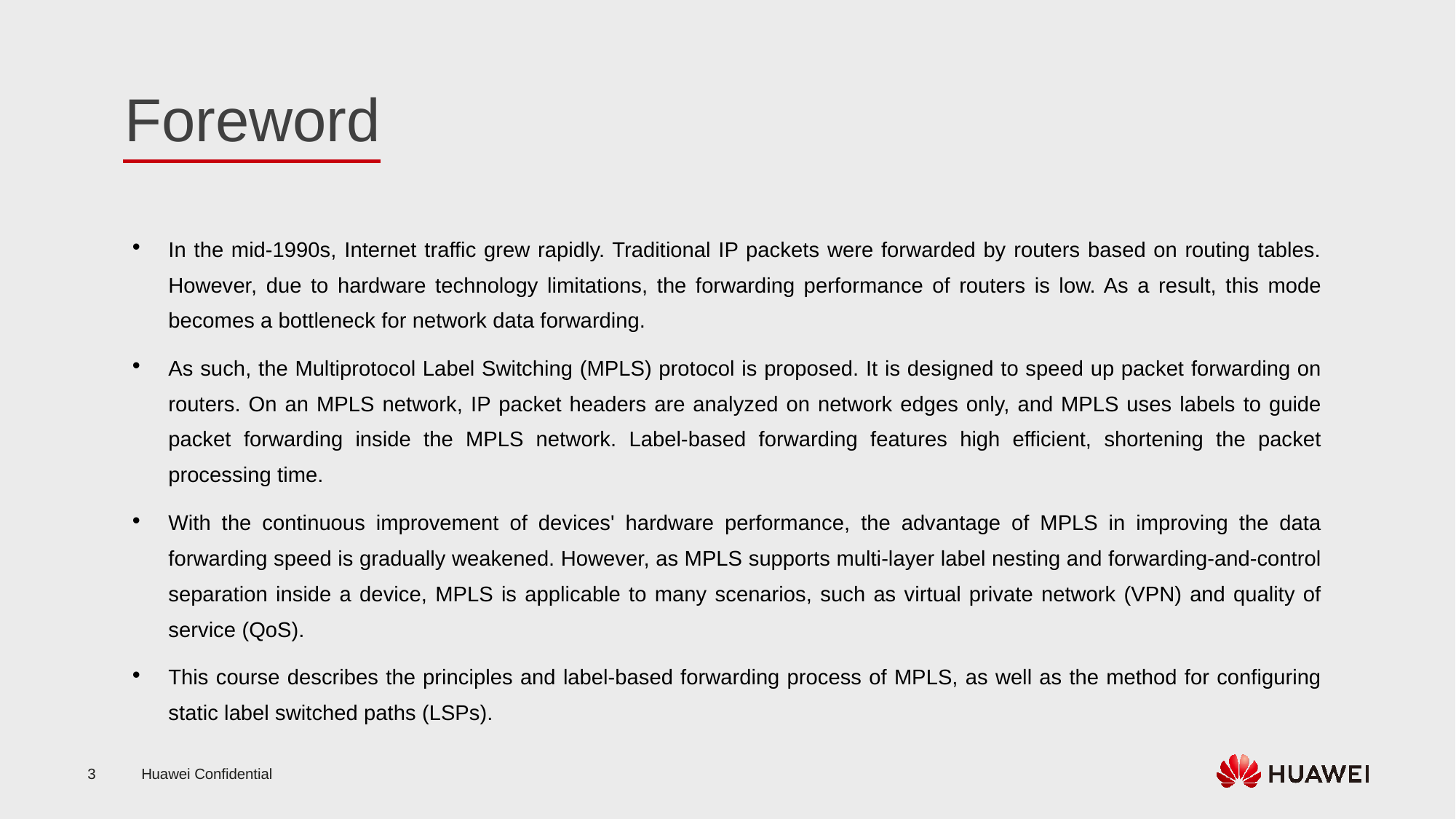

In the mid-1990s, Internet traffic grew rapidly. Traditional IP packets were forwarded by routers based on routing tables. However, due to hardware technology limitations, the forwarding performance of routers is low. As a result, this mode becomes a bottleneck for network data forwarding.
As such, the Multiprotocol Label Switching (MPLS) protocol is proposed. It is designed to speed up packet forwarding on routers. On an MPLS network, IP packet headers are analyzed on network edges only, and MPLS uses labels to guide packet forwarding inside the MPLS network. Label-based forwarding features high efficient, shortening the packet processing time.
With the continuous improvement of devices' hardware performance, the advantage of MPLS in improving the data forwarding speed is gradually weakened. However, as MPLS supports multi-layer label nesting and forwarding-and-control separation inside a device, MPLS is applicable to many scenarios, such as virtual private network (VPN) and quality of service (QoS).
This course describes the principles and label-based forwarding process of MPLS, as well as the method for configuring static label switched paths (LSPs).